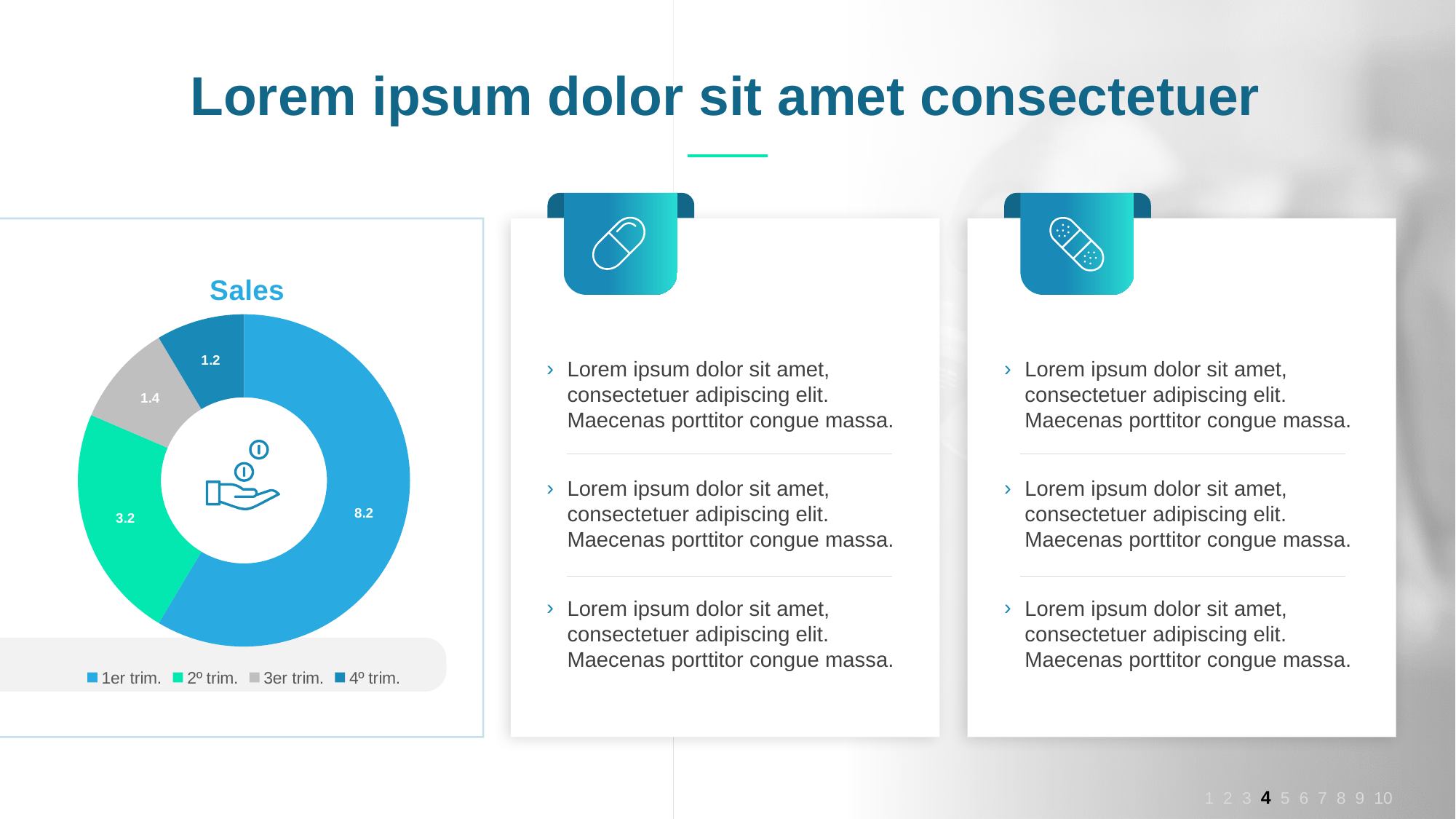

Lorem ipsum dolor sit amet consectetuer

### Chart: Sales

| Category | Ventas |
|---|---|
| 1er trim. | 8.200000000000001 |
| 2º trim. | 3.2 |
| 3er trim. | 1.4 |
| 4º trim. | 1.2 |
Lorem ipsum dolor sit amet, consectetuer adipiscing elit. Maecenas porttitor congue massa.
Lorem ipsum dolor sit amet, consectetuer adipiscing elit. Maecenas porttitor congue massa.

Lorem ipsum dolor sit amet, consectetuer adipiscing elit. Maecenas porttitor congue massa.
Lorem ipsum dolor sit amet, consectetuer adipiscing elit. Maecenas porttitor congue massa.
Lorem ipsum dolor sit amet, consectetuer adipiscing elit. Maecenas porttitor congue massa.
Lorem ipsum dolor sit amet, consectetuer adipiscing elit. Maecenas porttitor congue massa.

1  2  3  4  5  6  7  8  9  10